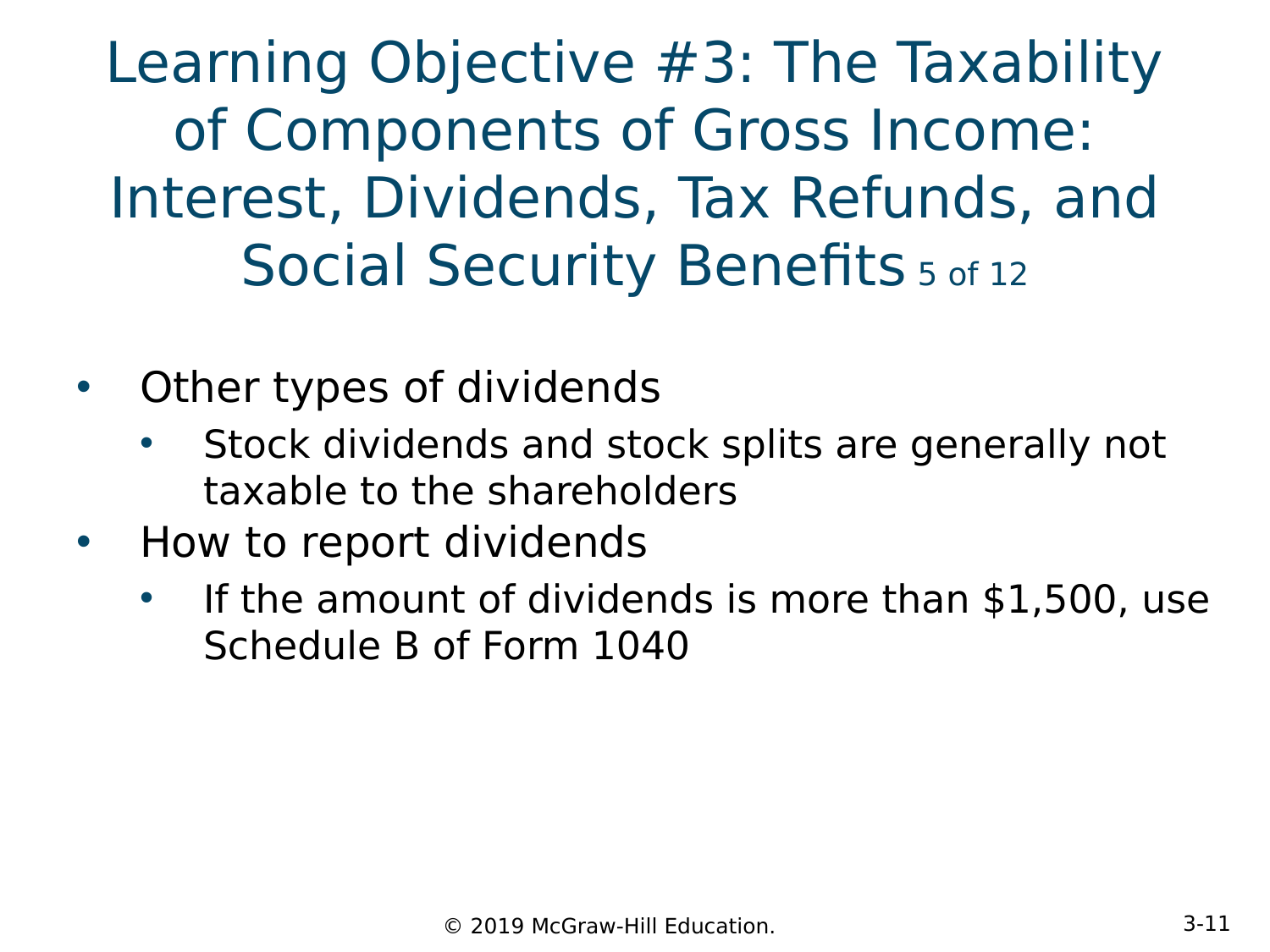

# Learning Objective #3: The Taxability of Components of Gross Income: Interest, Dividends, Tax Refunds, and Social Security Benefits 5 of 12
Other types of dividends
Stock dividends and stock splits are generally not taxable to the shareholders
How to report dividends
If the amount of dividends is more than $1,500, use Schedule B of Form 1040